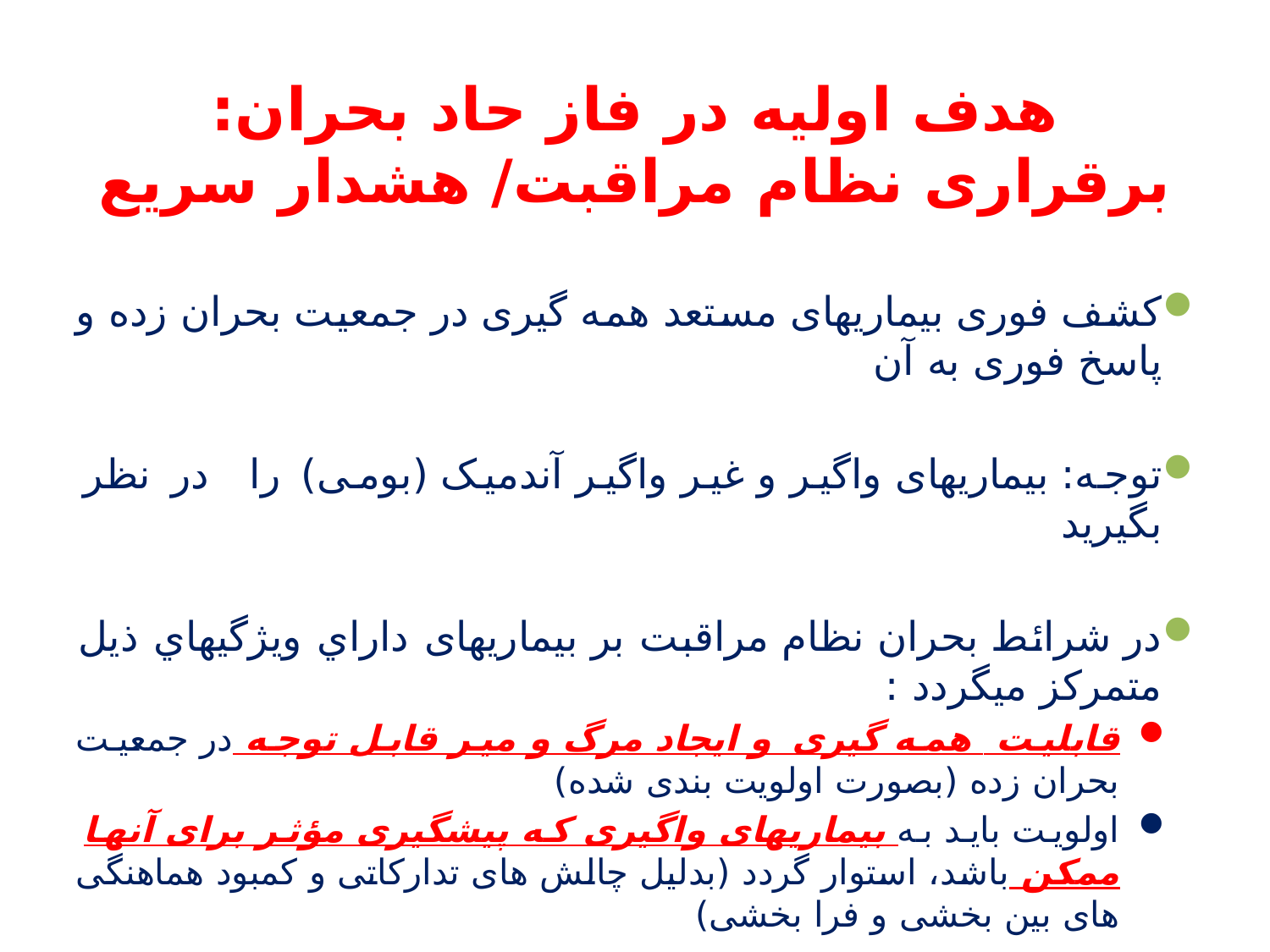

# هدف اولیه در فاز حاد بحران: برقراری نظام مراقبت/ هشدار سریع
کشف فوری بیماریهای مستعد همه گیری در جمعیت بحران زده و پاسخ فوری به آن

توجه: بیماریهای واگیر و غیر واگیر آندمیک (بومی) را  در نظر بگيريد

در شرائط بحران نظام مراقبت بر بیماریهای داراي وي‍ژگيهاي ذيل متمركز ميگردد :
قابليت  همه گیری و ایجاد مرگ و میر قابل توجه در جمعیت بحران زده (بصورت اولویت بندی شده)
اولویت باید به بیماریهای واگیری که پیشگیری مؤثر برای آنها ممكن باشد، استوار گردد (بدلیل چالش های تدارکاتی و كمبود هماهنگی های بین بخشی و فرا بخشی)